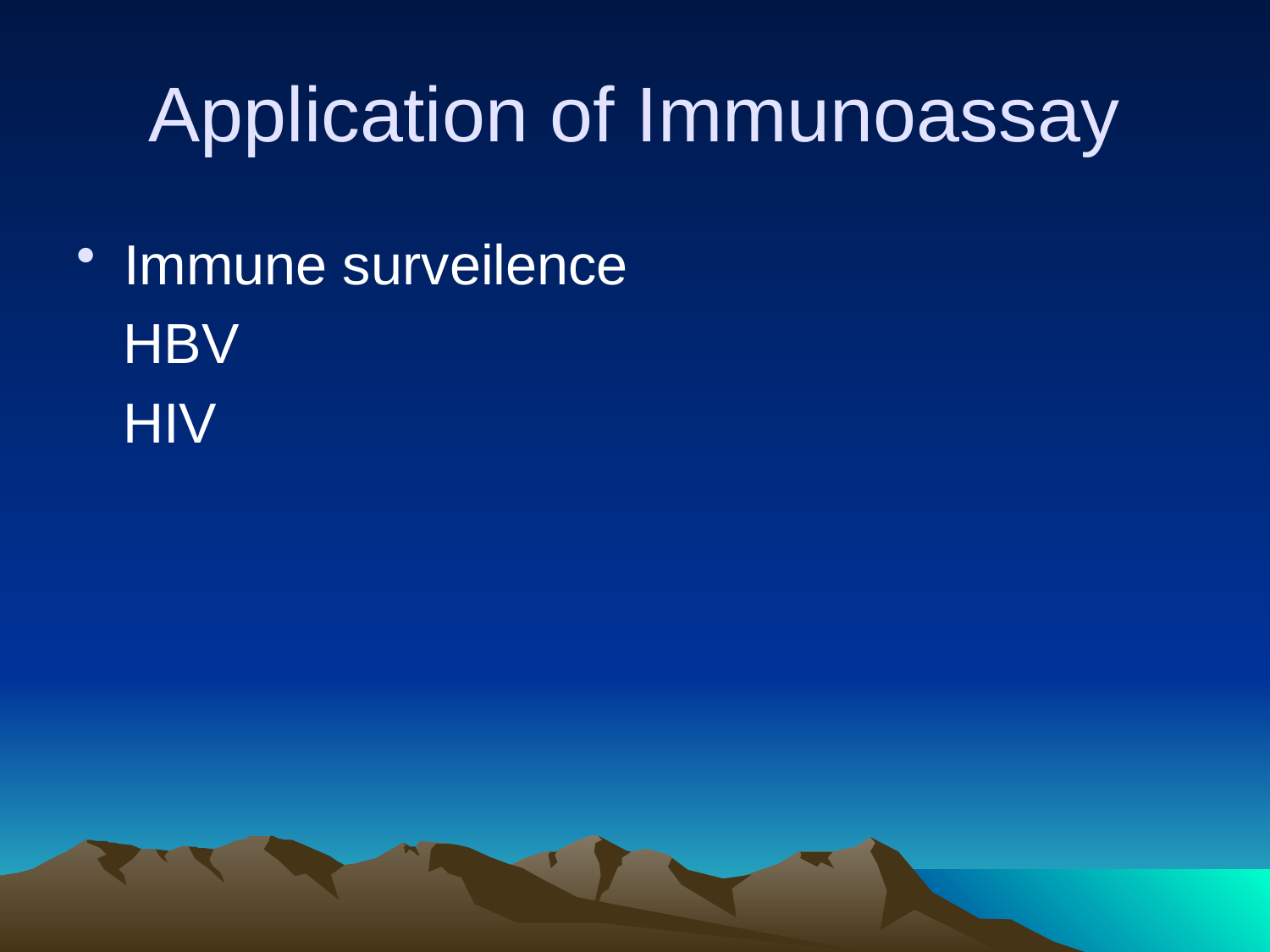

# Application of Immunoassay
Immune surveilence
   HBV
   HIV